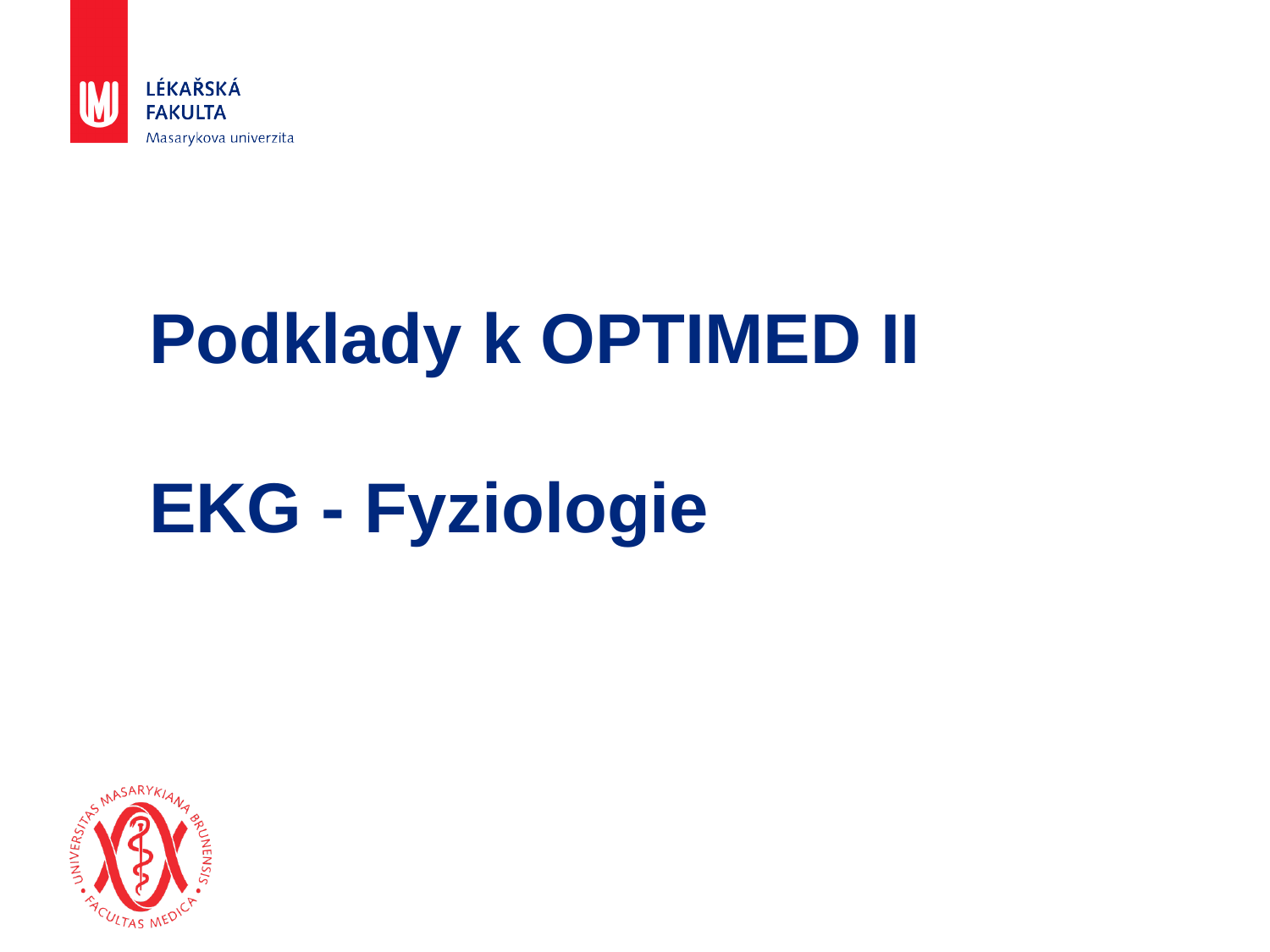

# Podklady k OPTIMED II EKG - Fyziologie